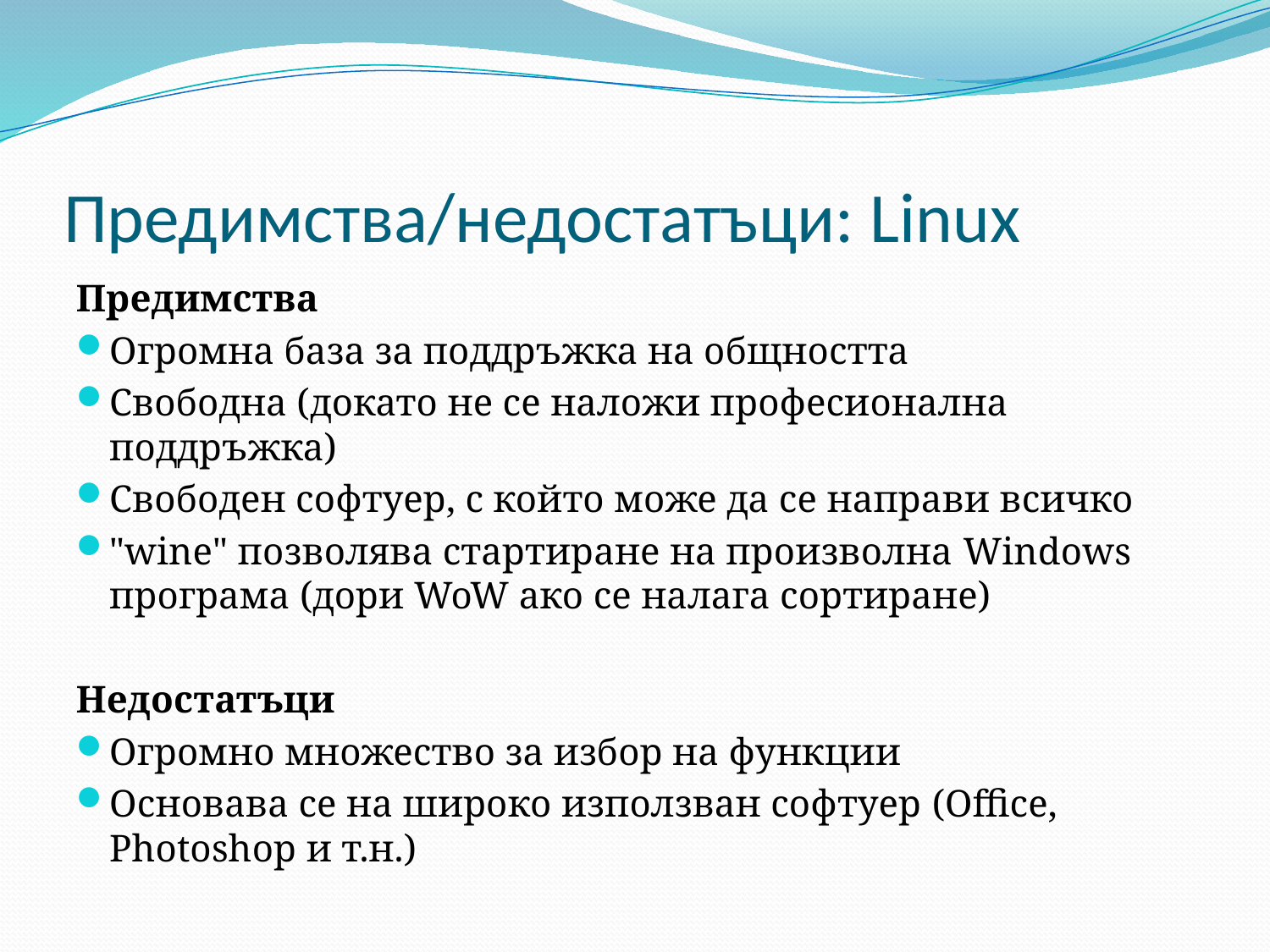

# Предимства/недостатъци: Linux
Предимства
Огромна база за поддръжка на общността
Свободна (докато не се наложи професионална поддръжка)
Свободен софтуер, с който може да се направи всичко
"wine" позволява стартиране на произволна Windows програма (дори WoW ако се налага сортиране)

Недостатъци
Огромно множество за избор на функции
Основава се на широко използван софтуер (Office, Photoshop и т.н.)